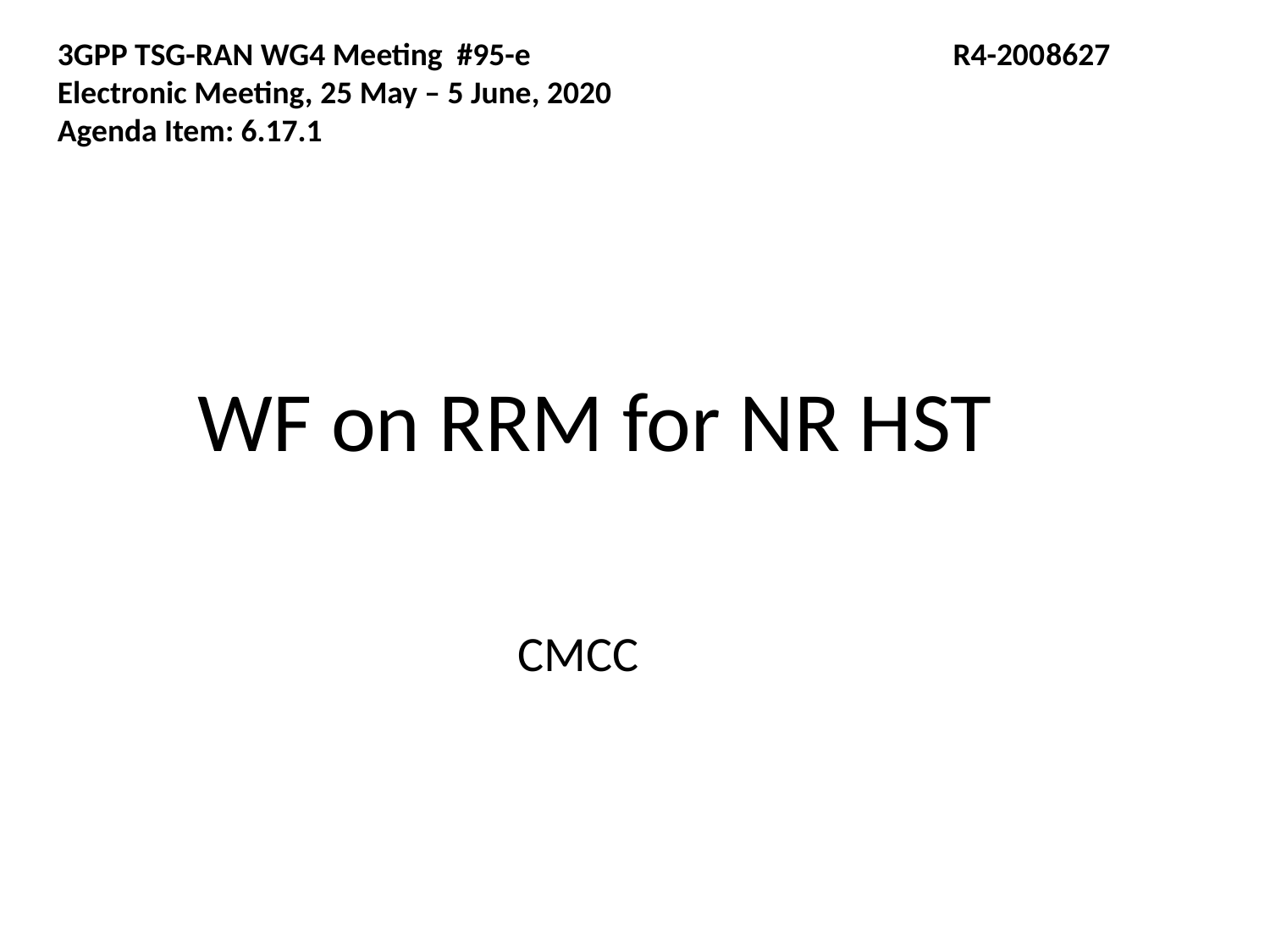

3GPP TSG-RAN WG4 Meeting  #95-e	                                                      R4-2008627
Electronic Meeting, 25 May – 5 June, 2020
Agenda Item: 6.17.1
WF on RRM for NR HST
CMCC